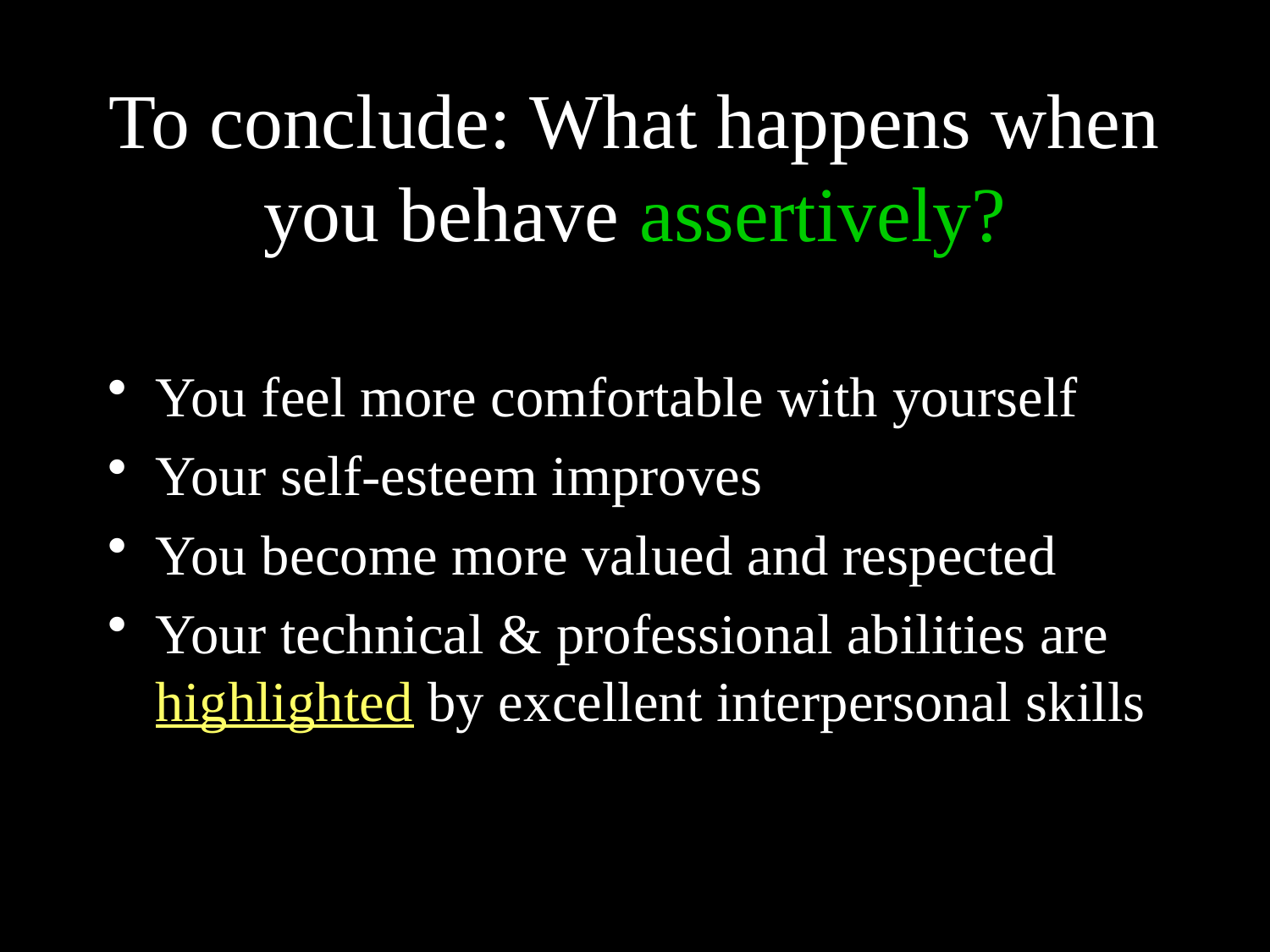

# To conclude: What happens when you behave assertively?

You feel more comfortable with yourself
Your self-esteem improves
You become more valued and respected
Your technical & professional abilities are highlighted by excellent interpersonal skills